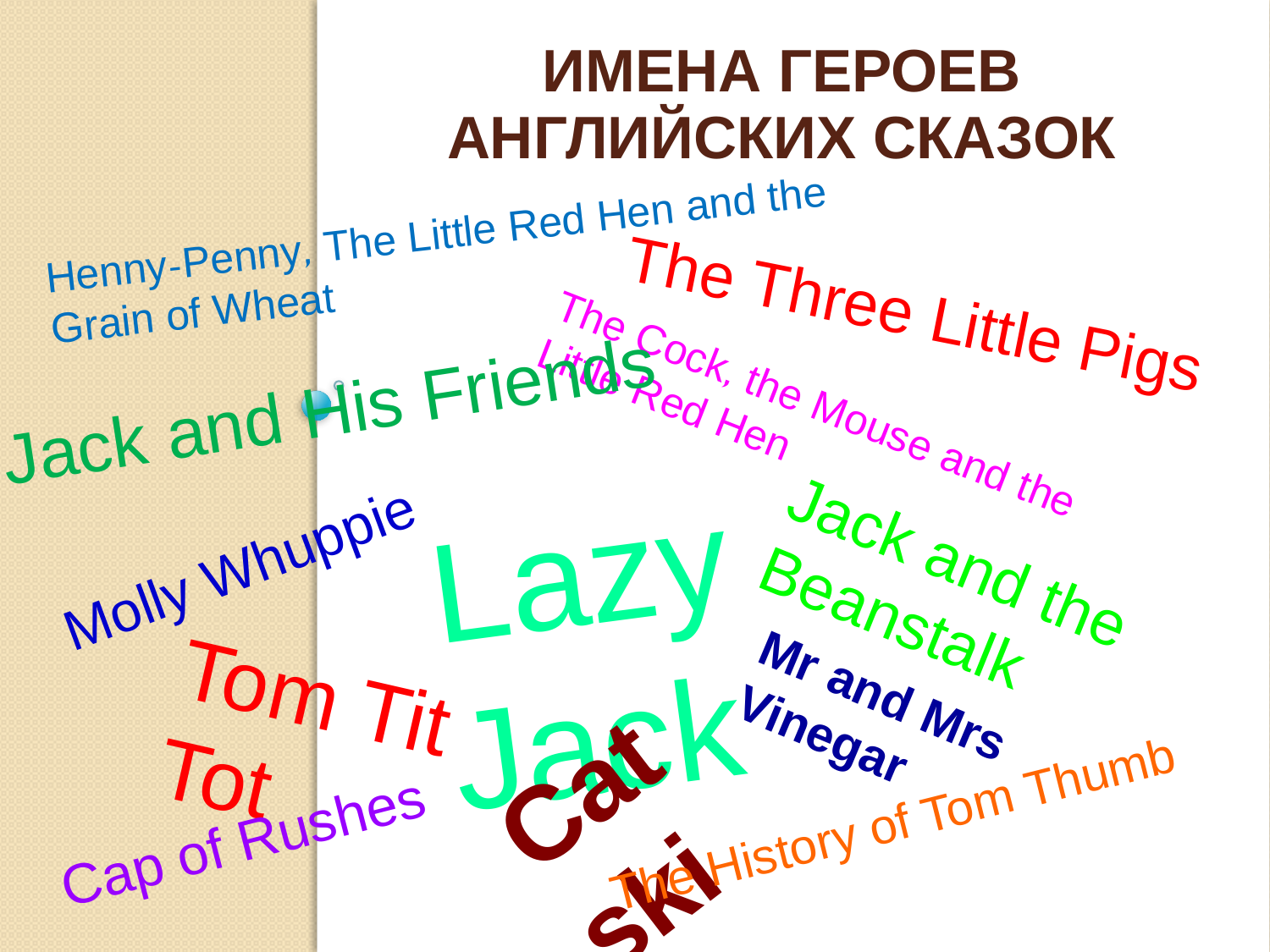

# Имена героев английских сказок
Henny-Penny, The Little Red Hen and the Grain of Wheat
The Three Little Pigs
Jack and His Friends
The Cock, the Mouse and the Little Red Hen
Lazy Jack
Molly Whuppie
Jack and the Beanstalk
Tom Tit Tot
Mr and Mrs Vinegar
Catskin
The History of Tom Thumb
Cap of Rushes